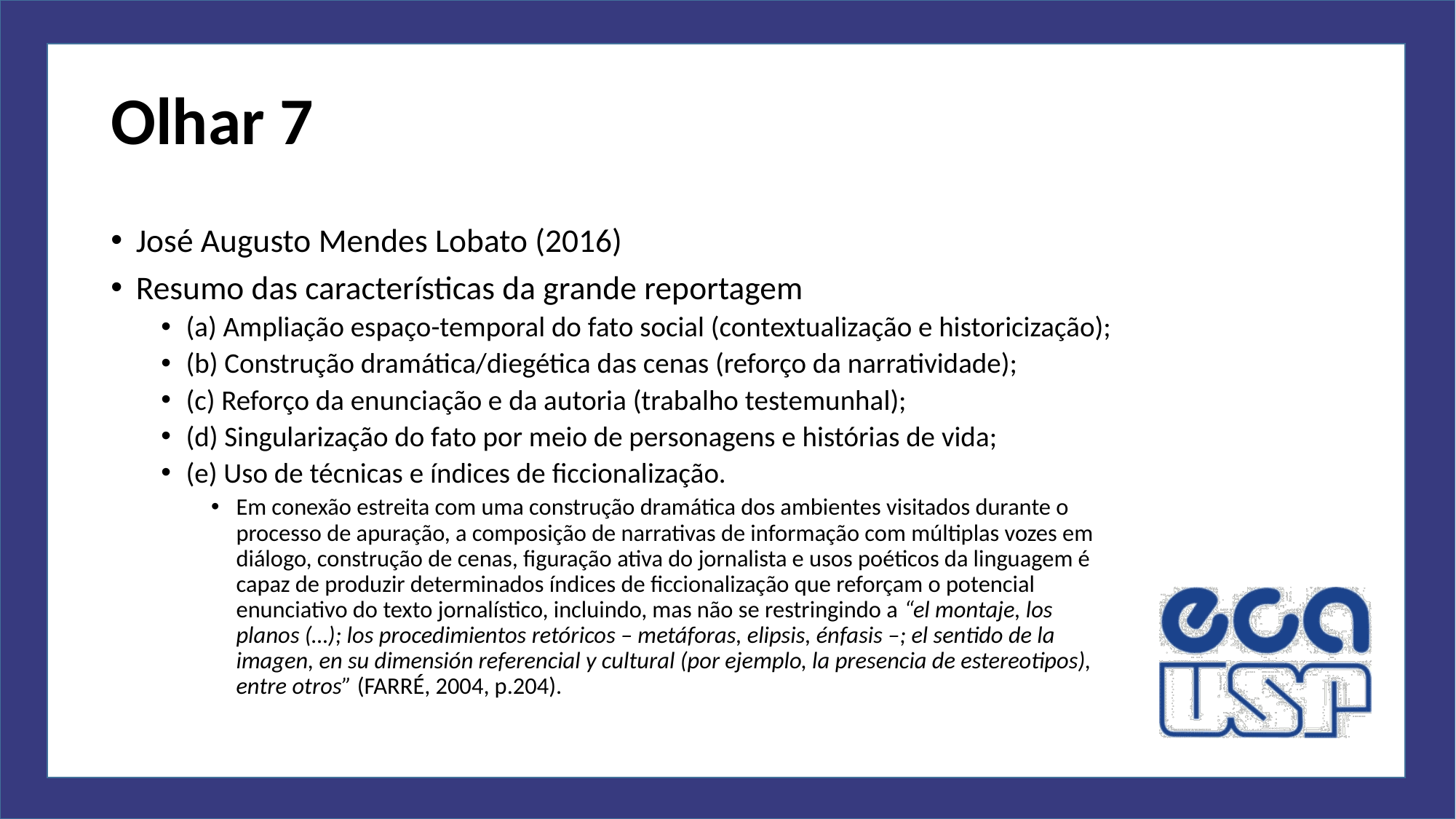

# Olhar 7
José Augusto Mendes Lobato (2016)
Resumo das características da grande reportagem
(a) Ampliação espaço-temporal do fato social (contextualização e historicização);
(b) Construção dramática/diegética das cenas (reforço da narratividade);
(c) Reforço da enunciação e da autoria (trabalho testemunhal);
(d) Singularização do fato por meio de personagens e histórias de vida;
(e) Uso de técnicas e índices de ficcionalização.
Em conexão estreita com uma construção dramática dos ambientes visitados durante o processo de apuração, a composição de narrativas de informação com múltiplas vozes em diálogo, construção de cenas, figuração ativa do jornalista e usos poéticos da linguagem é capaz de produzir determinados índices de ficcionalização que reforçam o potencial enunciativo do texto jornalístico, incluindo, mas não se restringindo a “el montaje, los planos (…); los procedimientos retóricos – metáforas, elipsis, énfasis –; el sentido de la imagen, en su dimensión referencial y cultural (por ejemplo, la presencia de estereotipos), entre otros” (FARRÉ, 2004, p.204).